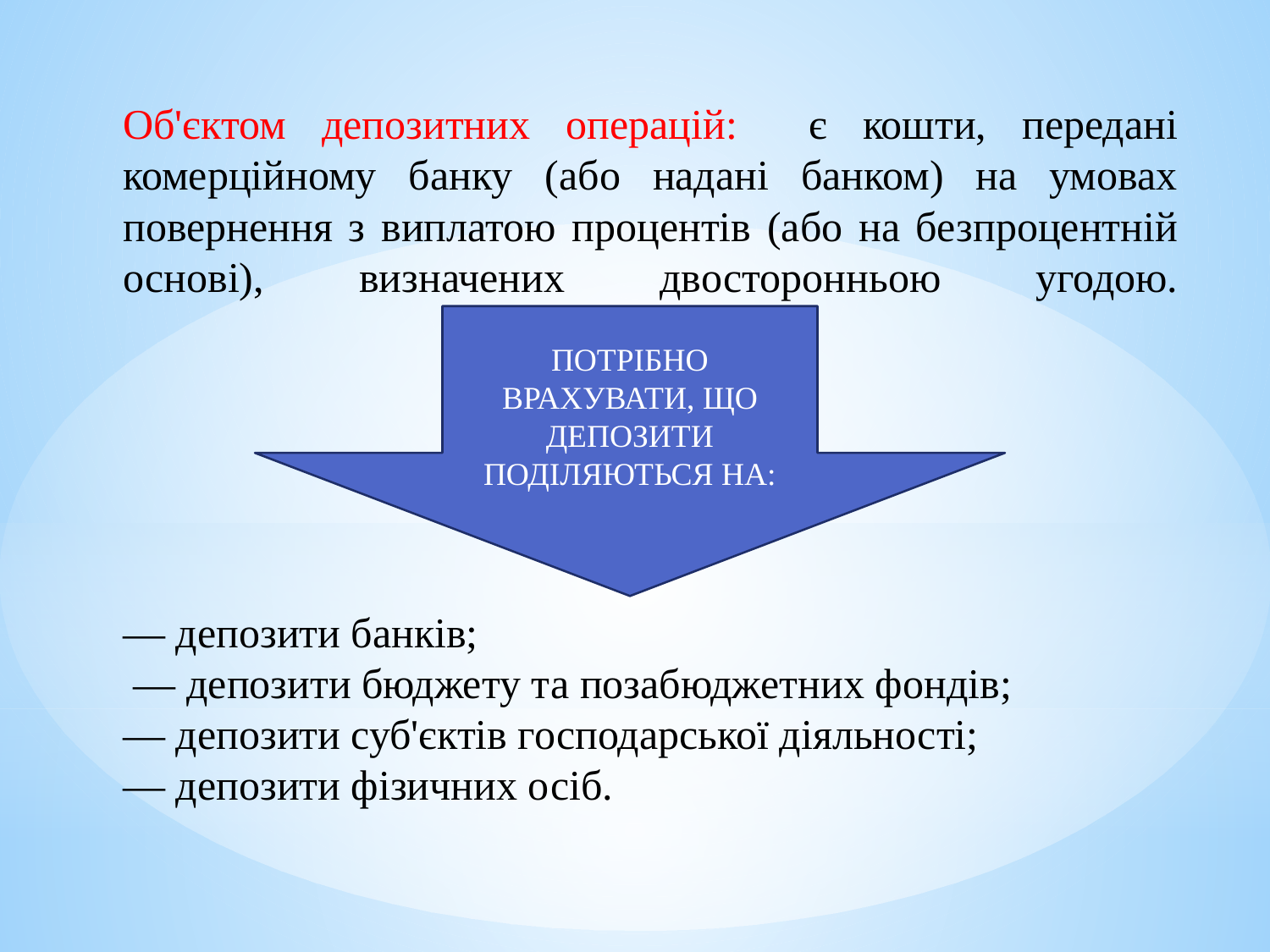

Об'єктом депозитних операцій:  є кошти, передані комерційному банку (або надані банком) на умовах повернення з виплатою процентів (або на безпроцентній основі), визначених двосторонньою угодою.

— депозити банків;
 — депозити бюджету та позабюджетних фондів;
— депозити суб'єктів господарської діяльності;
— депозити фізичних осіб.

ПОТРІБНО ВРАХУВАТИ, ЩО ДЕПОЗИТИ ПОДІЛЯЮТЬСЯ НА: